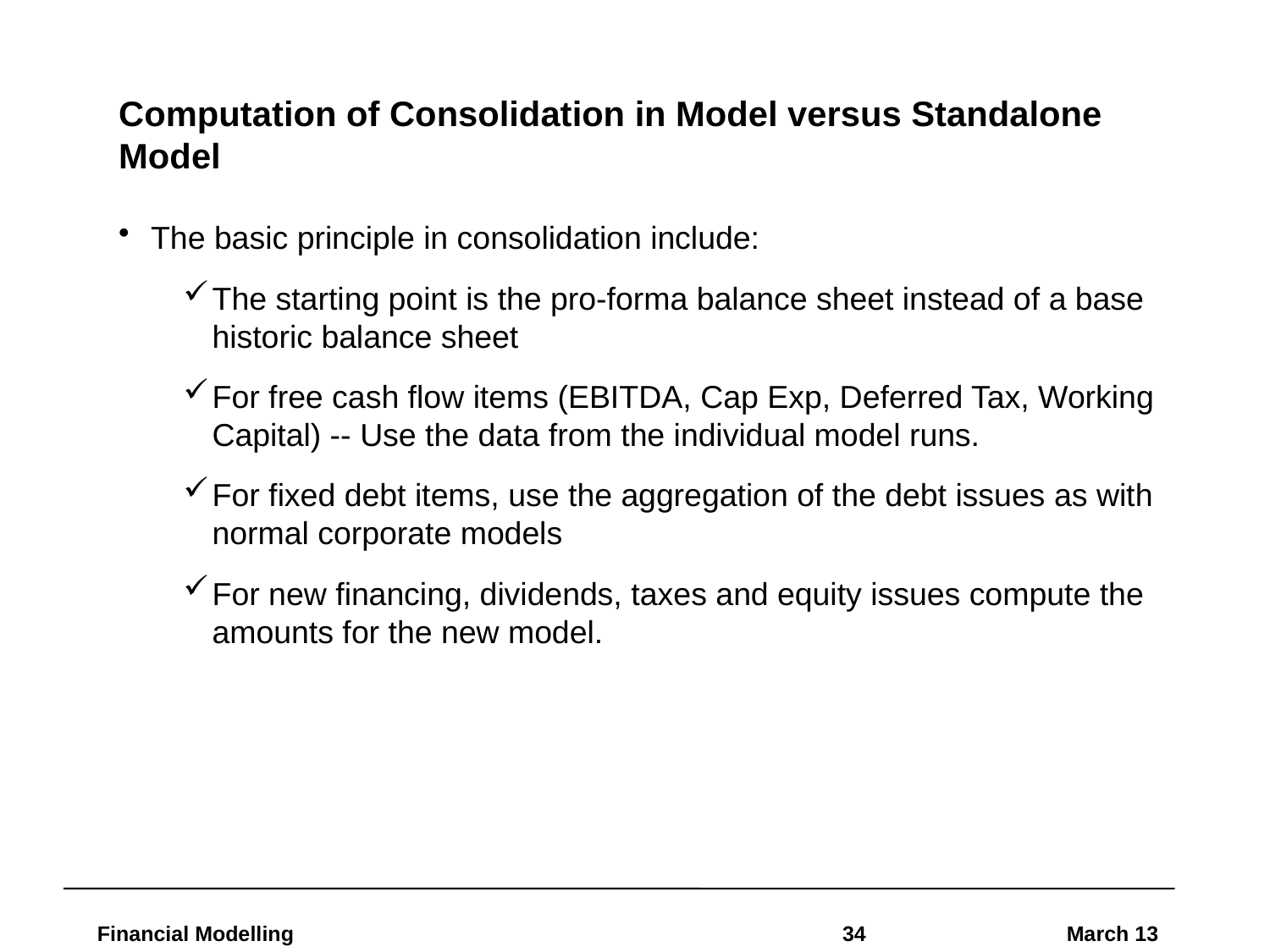

# Computation of Consolidation in Model versus Standalone Model
The basic principle in consolidation include:
The starting point is the pro-forma balance sheet instead of a base historic balance sheet
For free cash flow items (EBITDA, Cap Exp, Deferred Tax, Working Capital) -- Use the data from the individual model runs.
For fixed debt items, use the aggregation of the debt issues as with normal corporate models
For new financing, dividends, taxes and equity issues compute the amounts for the new model.